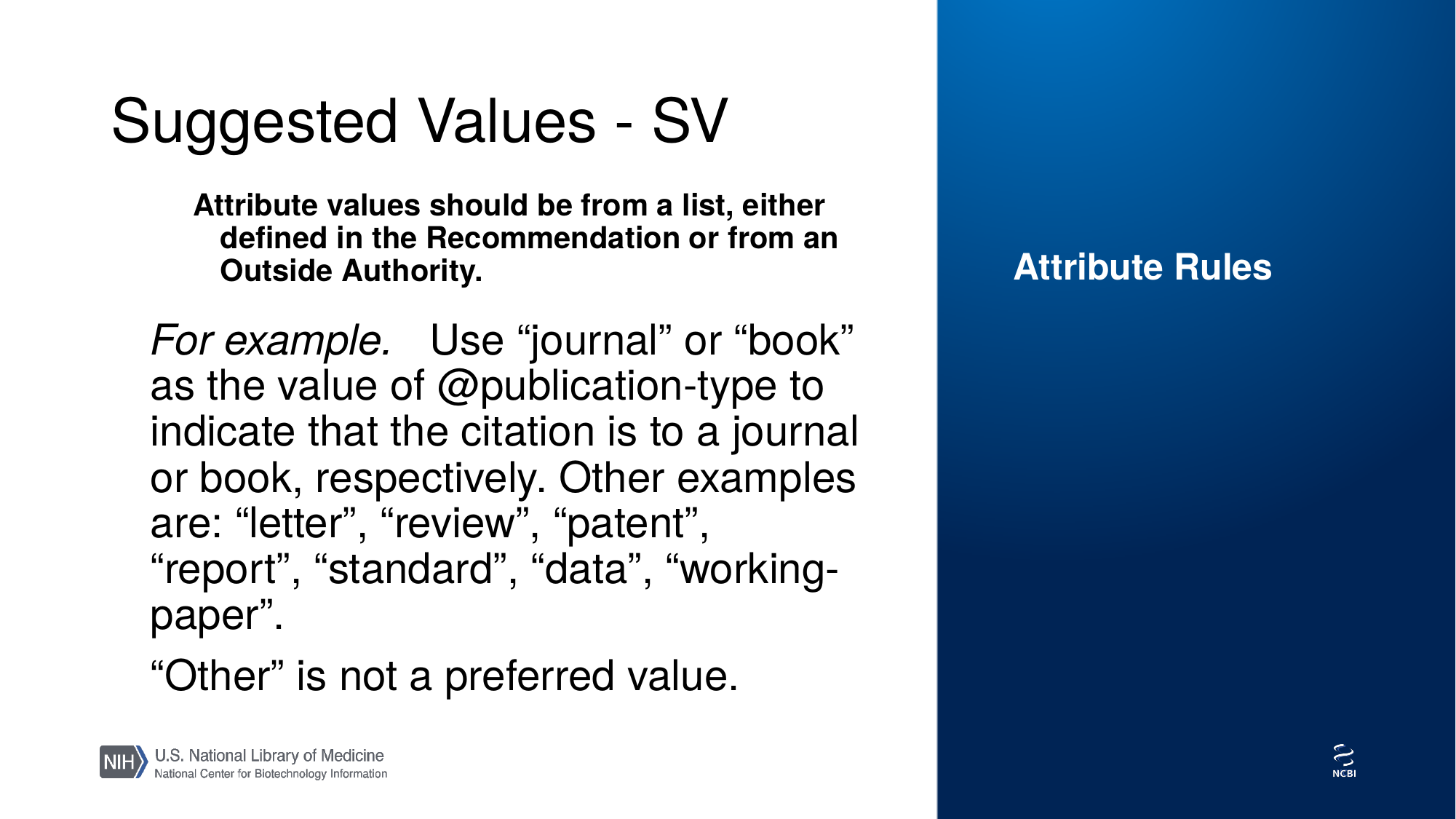

# Suggested Values - SV
Attribute values should be from a list, either defined in the Recommendation or from an Outside Authority.
Attribute Rules

For example.   Use “journal” or “book” as the value of @publication-type to indicate that the citation is to a journal or book, respectively. Other examples are: “letter”, “review”, “patent”, “report”, “standard”, “data”, “working-paper”.
“Other” is not a preferred value.